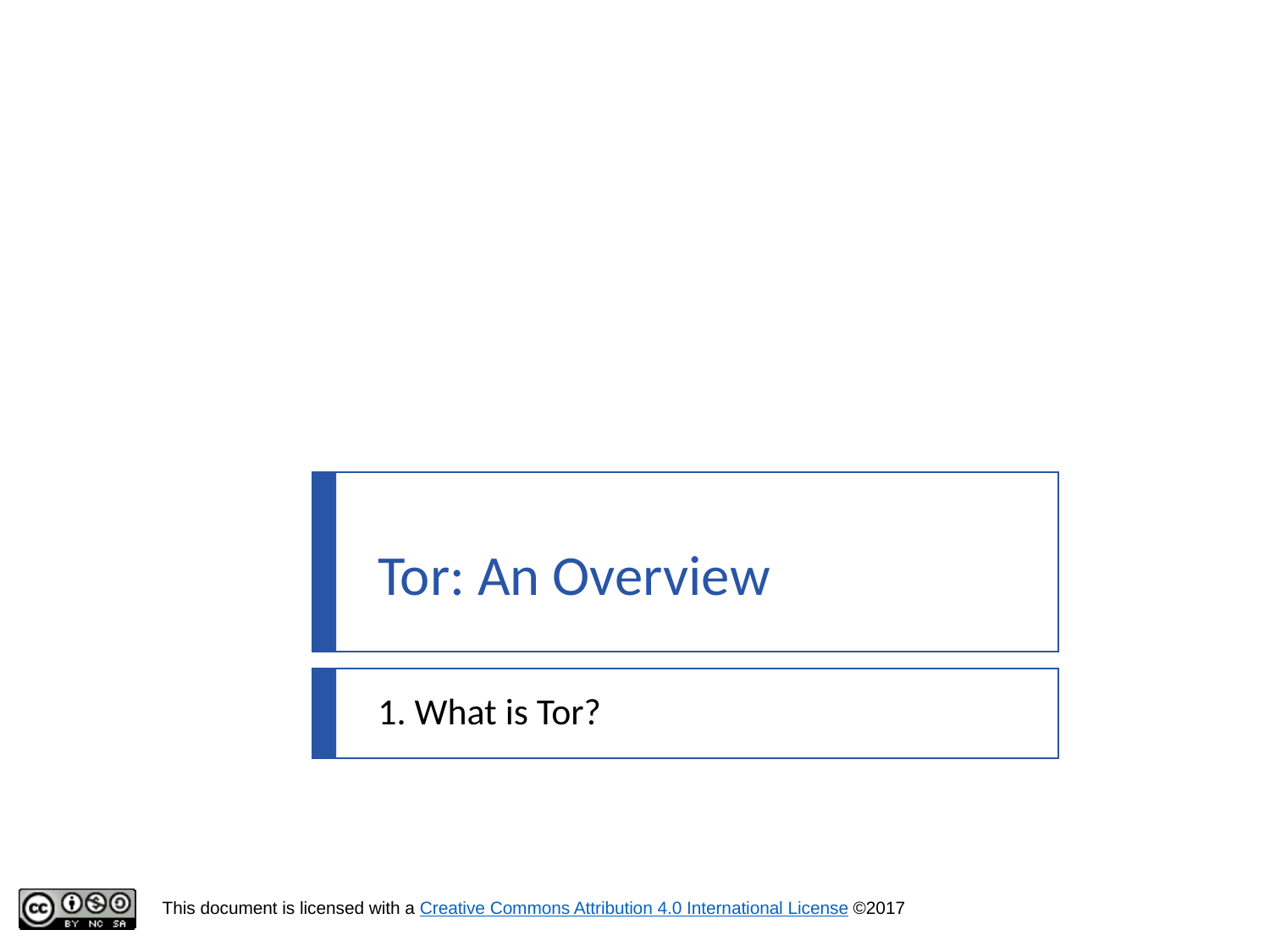

# Tor: An Overview
1. What is Tor?